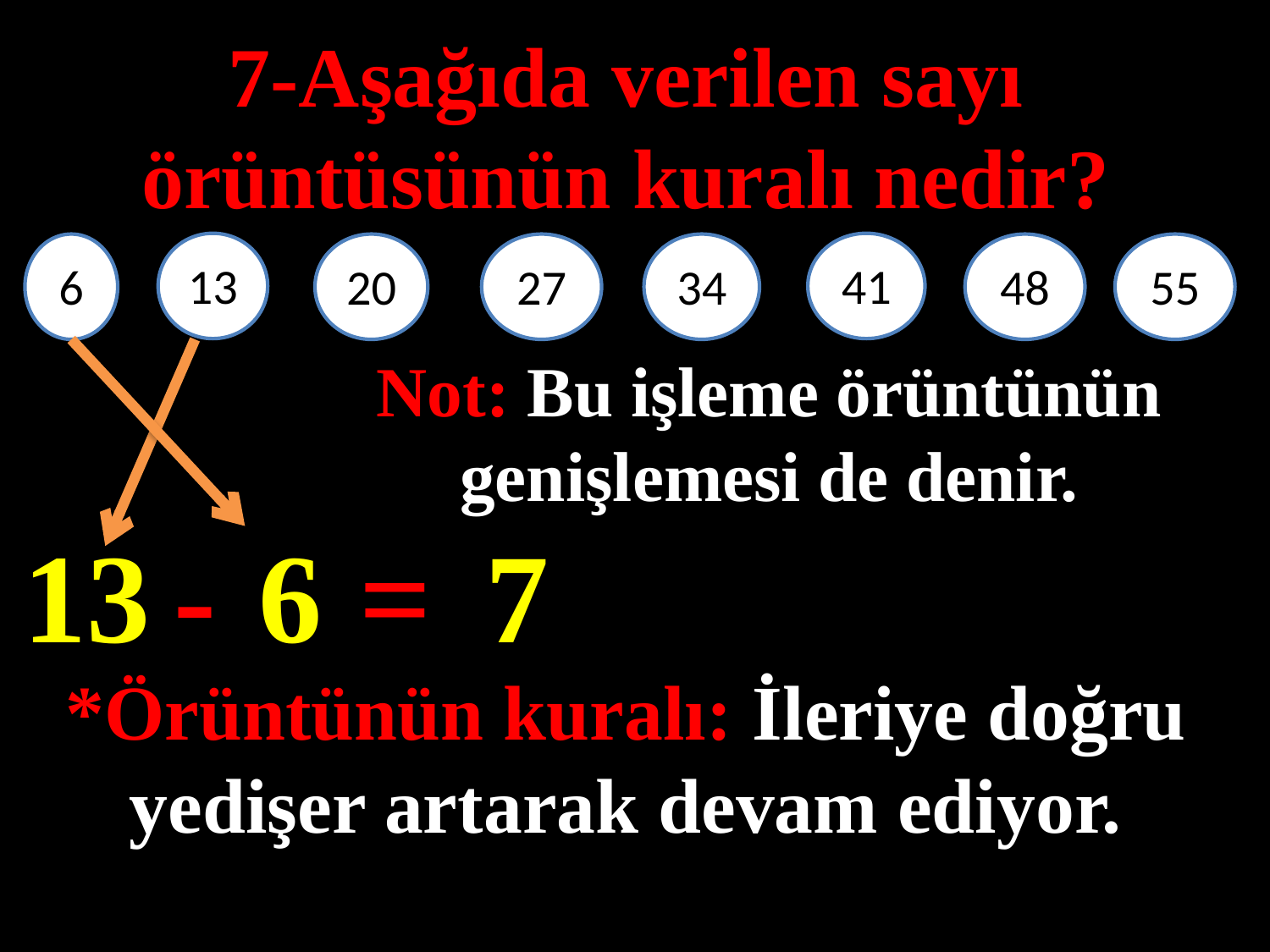

7-Aşağıda verilen sayı örüntüsünün kuralı nedir?
41
13
6
20
27
34
48
55
#
Not: Bu işleme örüntünün genişlemesi de denir.
=
13
-
6
7
*Örüntünün kuralı: İleriye doğru yedişer artarak devam ediyor.